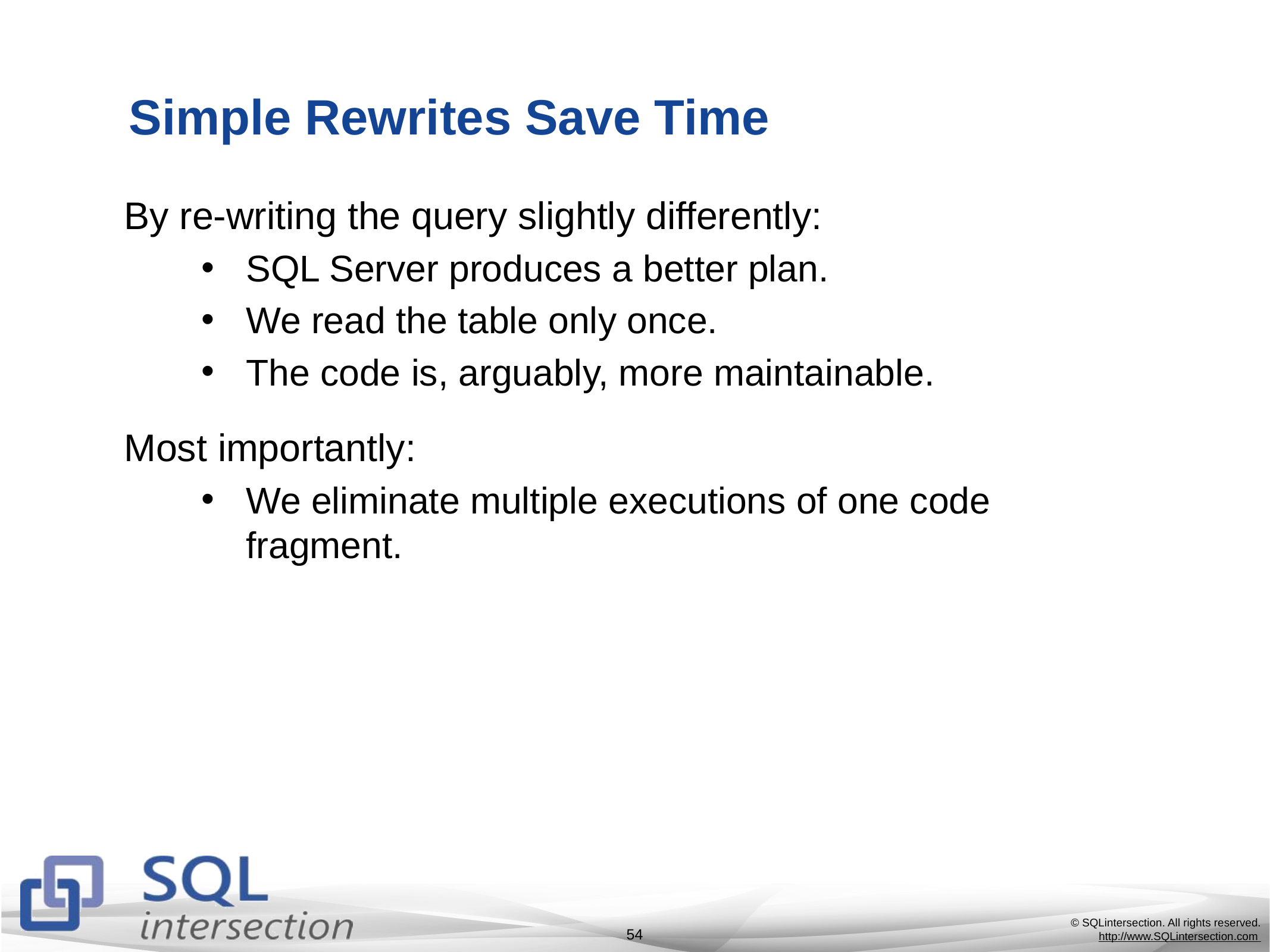

# Simple Rewrites Save Time
By re-writing the query slightly differently:
SQL Server produces a better plan.
We read the table only once.
The code is, arguably, more maintainable.
Most importantly:
We eliminate multiple executions of one code fragment.